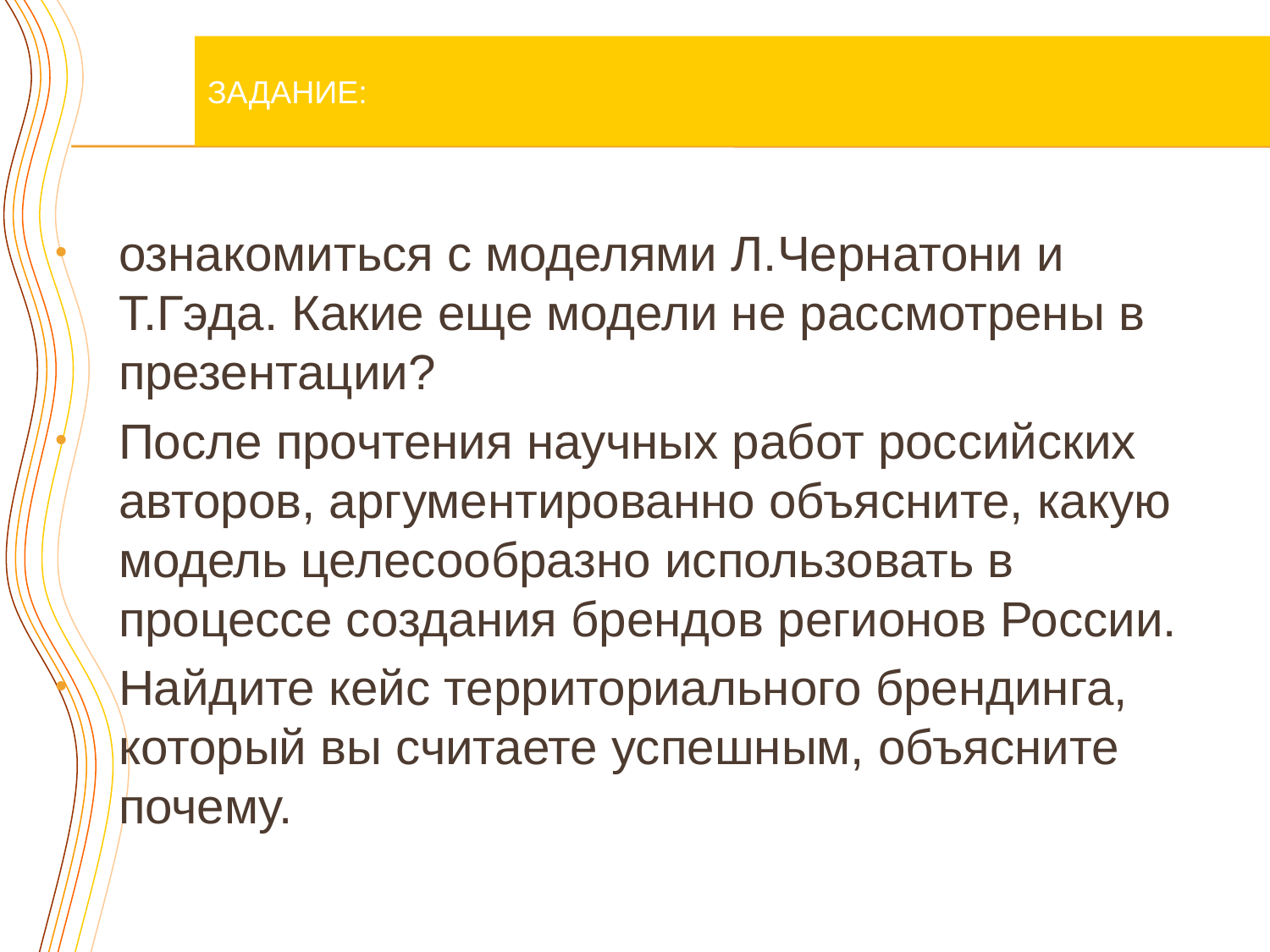

ЗАДАНИЕ:
ознакомиться с моделями Л.Чернатони и Т.Гэда. Какие еще модели не рассмотрены в презентации?
После прочтения научных работ российских авторов, аргументированно объясните, какую модель целесообразно использовать в процессе создания брендов регионов России.
Найдите кейс территориального брендинга, который вы считаете успешным, объясните почему.